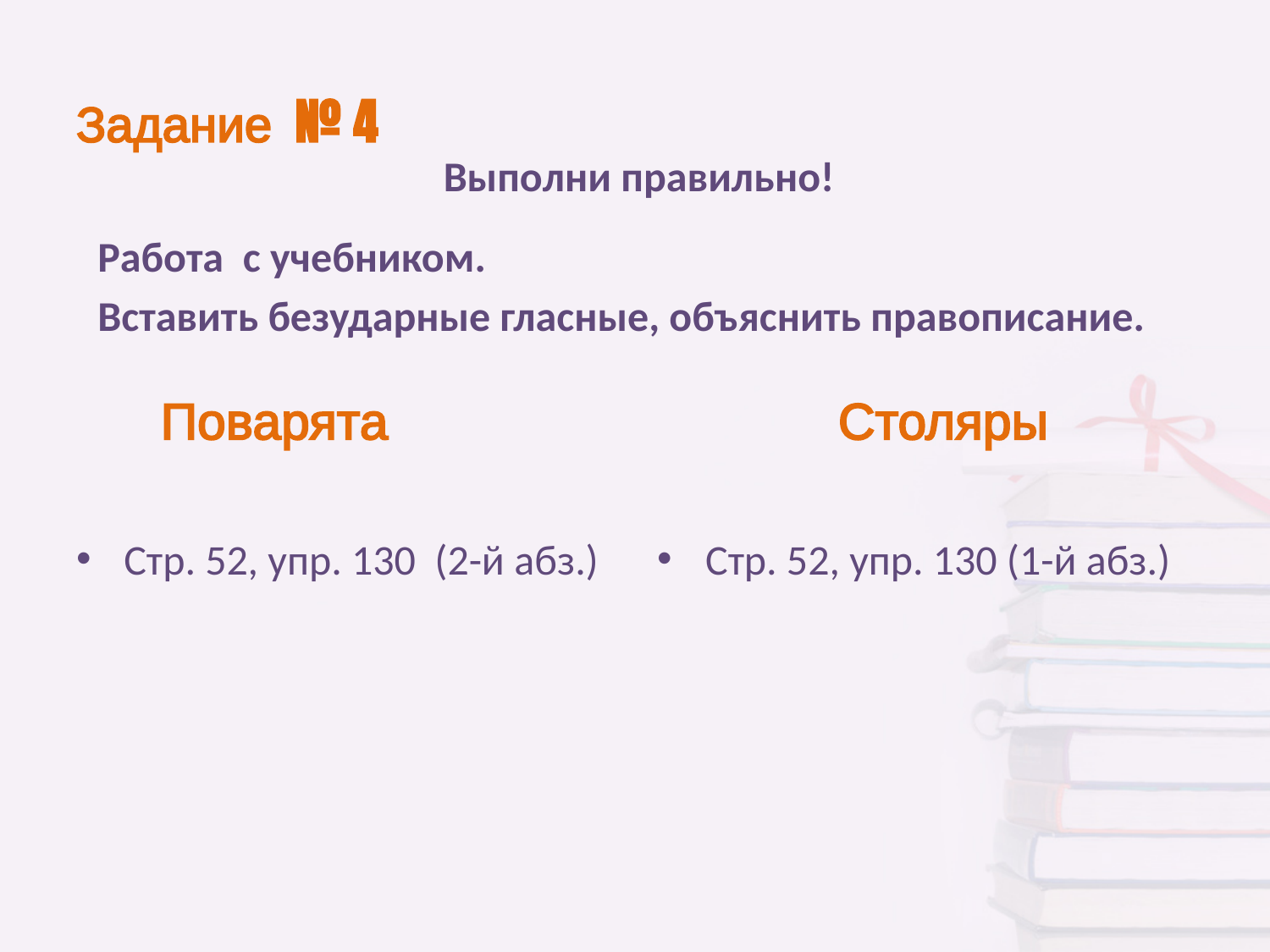

# Задание  № 4 Поварята				Столяры
 Выполни правильно!
Работа  с учебником.
Вставить безударные гласные, объяснить правописание.
Стр. 52, упр. 130  (2-й абз.)
Стр. 52, упр. 130 (1-й абз.)